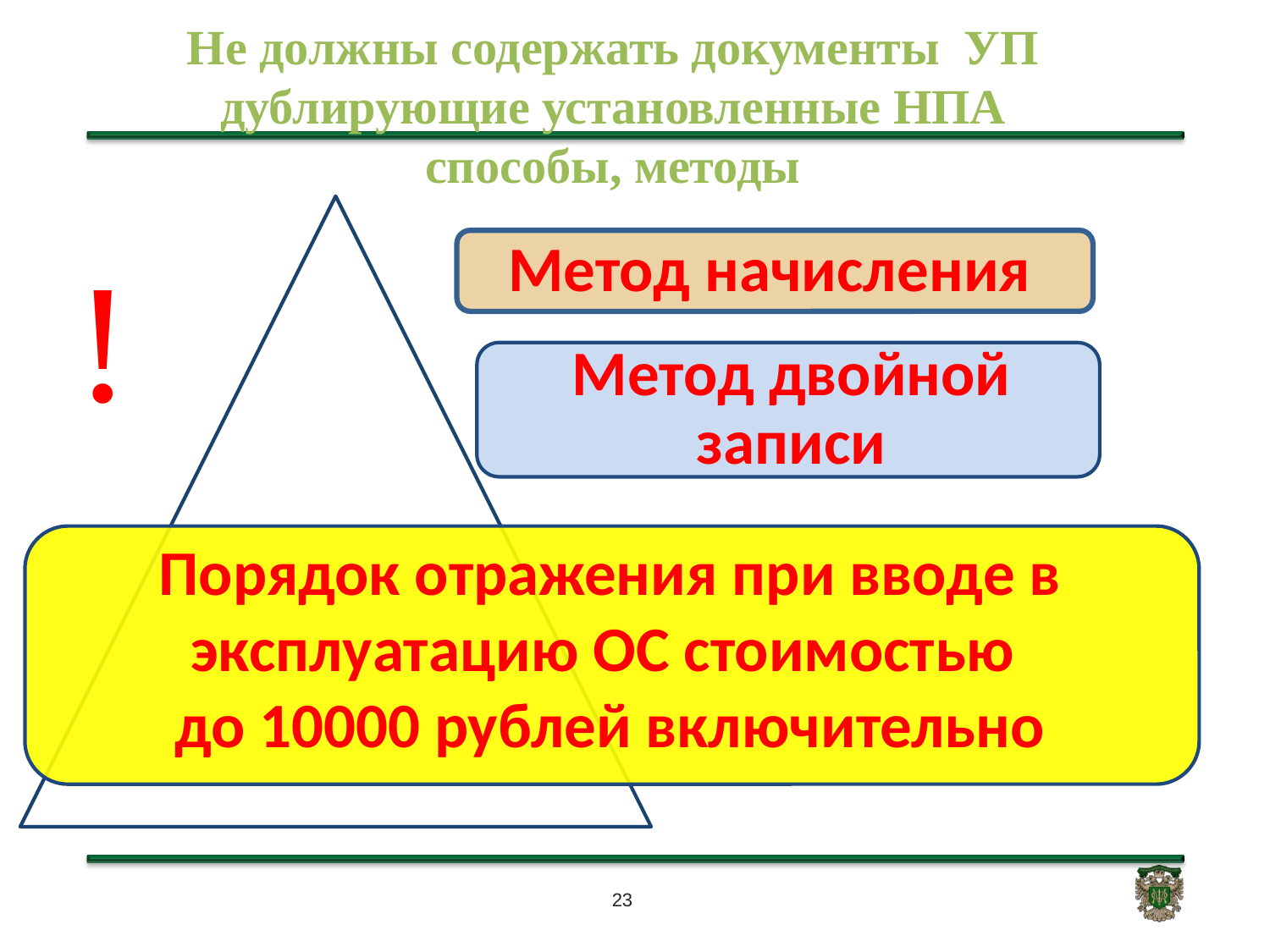

# Не должны содержать документы  УП дублирующие установленные НПА способы, методы
Метод начисления
Метод двойной записи

!
Порядок отражения при вводе в эксплуатацию ОС стоимостью
до 10000 рублей включительно
23